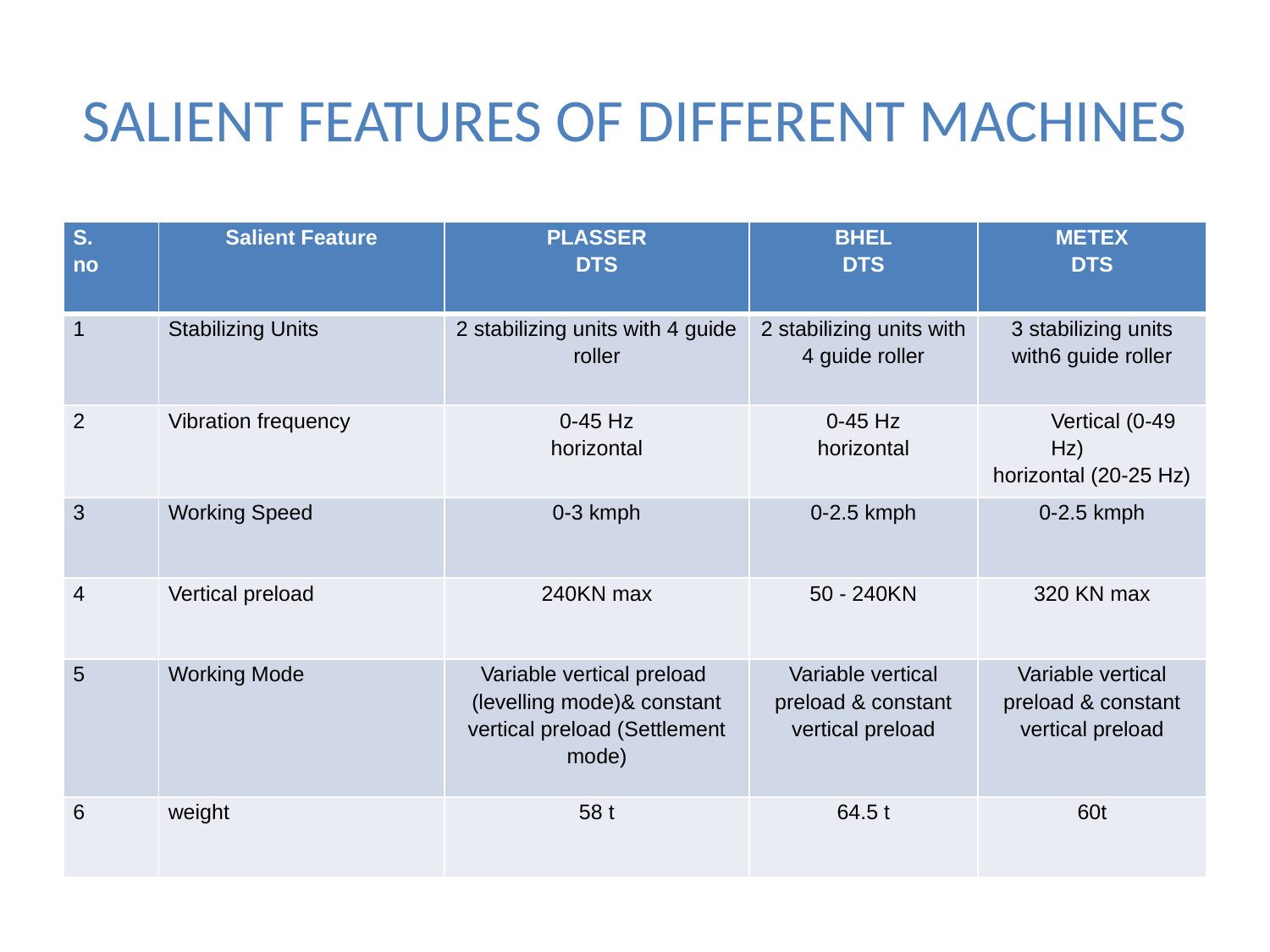

# SALIENT FEATURES OF DIFFERENT MACHINES
| S. no | Salient Feature | PLASSER DTS | BHEL DTS | METEX DTS |
| --- | --- | --- | --- | --- |
| 1 | Stabilizing Units | 2 stabilizing units with 4 guide roller | 2 stabilizing units with 4 guide roller | 3 stabilizing units with6 guide roller |
| 2 | Vibration frequency | 0-45 Hz horizontal | 0-45 Hz horizontal | Vertical (0-49 Hz) horizontal (20-25 Hz) |
| 3 | Working Speed | 0-3 kmph | 0-2.5 kmph | 0-2.5 kmph |
| 4 | Vertical preload | 240KN max | 50 - 240KN | 320 KN max |
| 5 | Working Mode | Variable vertical preload (levelling mode)& constant vertical preload (Settlement mode) | Variable vertical preload & constant vertical preload | Variable vertical preload & constant vertical preload |
| 6 | weight | 58 t | 64.5 t | 60t |